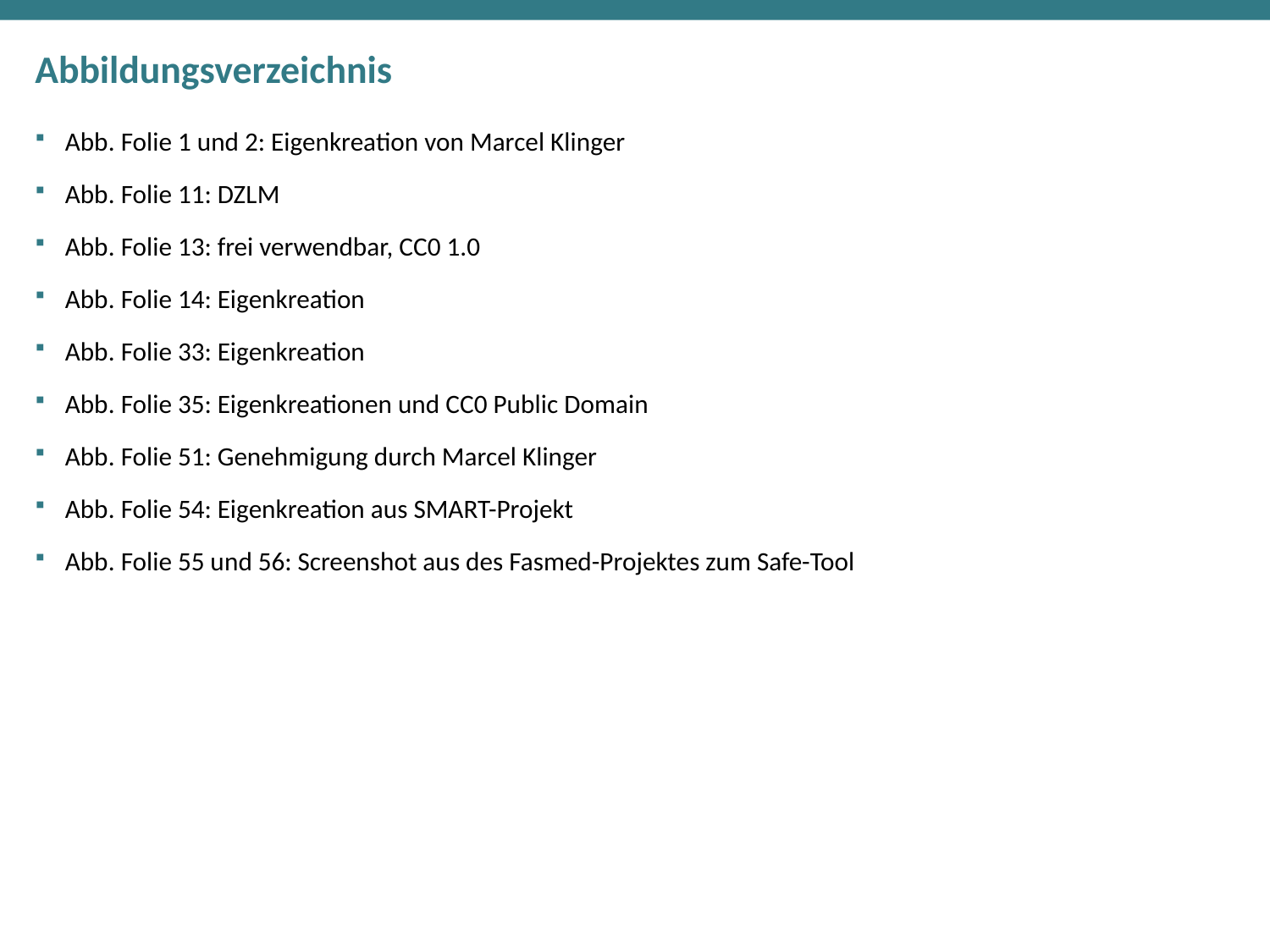

# Abbildungsverzeichnis
Abb. Folie 1 und 2: Eigenkreation von Marcel Klinger
Abb. Folie 11: DZLM
Abb. Folie 13: frei verwendbar, CC0 1.0
Abb. Folie 14: Eigenkreation
Abb. Folie 33: Eigenkreation
Abb. Folie 35: Eigenkreationen und CC0 Public Domain
Abb. Folie 51: Genehmigung durch Marcel Klinger
Abb. Folie 54: Eigenkreation aus SMART-Projekt
Abb. Folie 55 und 56: Screenshot aus des Fasmed-Projektes zum Safe-Tool